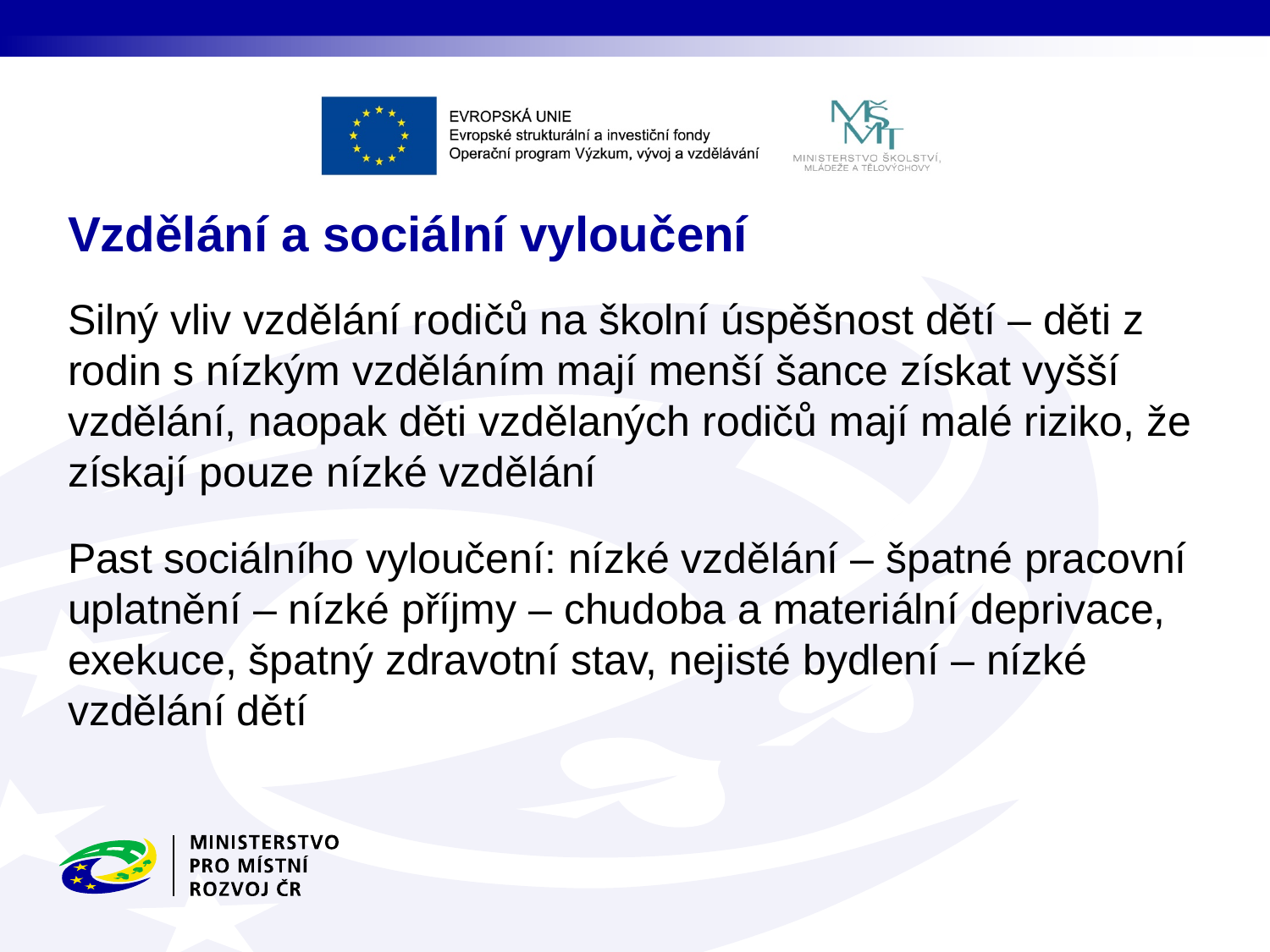

# Vzdělání a sociální vyloučení
Silný vliv vzdělání rodičů na školní úspěšnost dětí – děti z rodin s nízkým vzděláním mají menší šance získat vyšší vzdělání, naopak děti vzdělaných rodičů mají malé riziko, že získají pouze nízké vzdělání
Past sociálního vyloučení: nízké vzdělání – špatné pracovní uplatnění – nízké příjmy – chudoba a materiální deprivace, exekuce, špatný zdravotní stav, nejisté bydlení – nízké vzdělání dětí